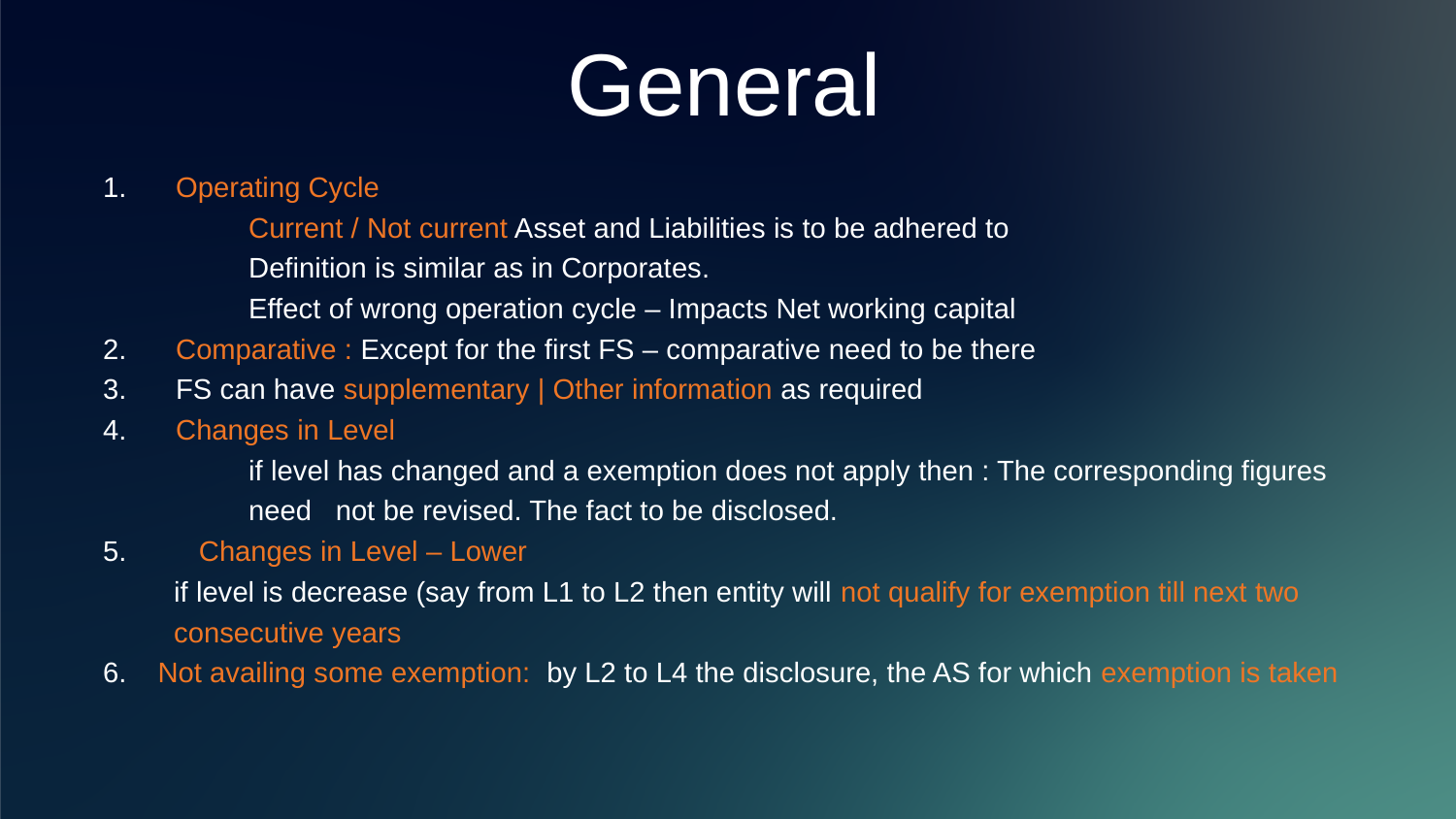

# General
Operating Cycle
	Current / Not current Asset and Liabilities is to be adhered to
	Definition is similar as in Corporates.
	Effect of wrong operation cycle – Impacts Net working capital
Comparative : Except for the first FS – comparative need to be there
FS can have supplementary | Other information as required
Changes in Level
	if level has changed and a exemption does not apply then : The corresponding figures 	need   not be revised. The fact to be disclosed.
5.         Changes in Level – Lower
	if level is decrease (say from L1 to L2 then entity will not qualify for exemption till next two 	consecutive years
Not availing some exemption:  by L2 to L4 the disclosure, the AS for which exemption is taken